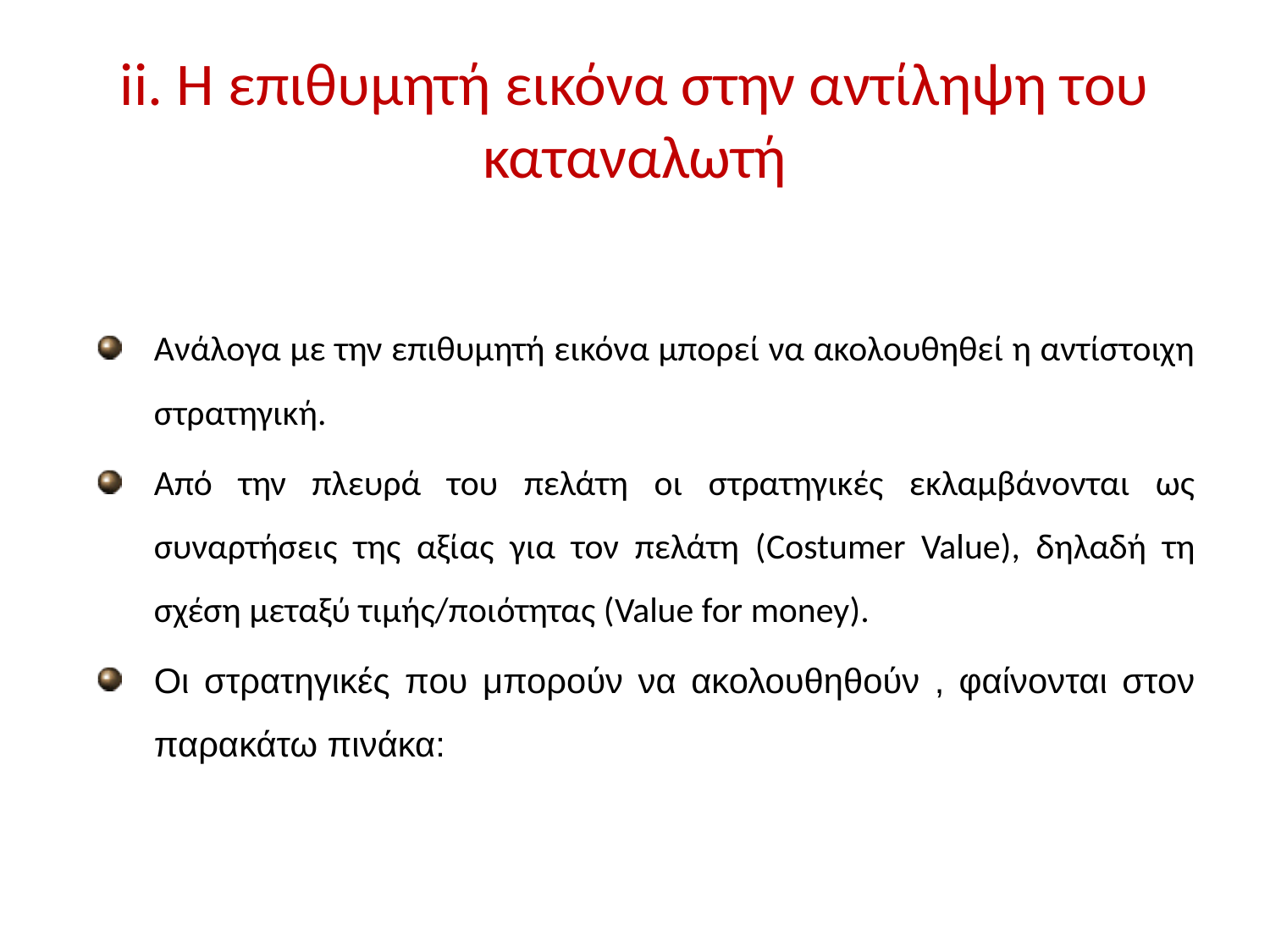

# ii. Η επιθυμητή εικόνα στην αντίληψη του καταναλωτή
Ανάλογα με την επιθυμητή εικόνα μπορεί να ακολουθηθεί η αντίστοιχη στρατηγική.
Από την πλευρά του πελάτη οι στρατηγικές εκλαμβάνονται ως συναρτήσεις της αξίας για τον πελάτη (Costumer Value), δηλαδή τη σχέση μεταξύ τιμής/ποιότητας (Value for money).
Οι στρατηγικές που μπορούν να ακολουθηθούν , φαίνονται στον παρακάτω πινάκα: